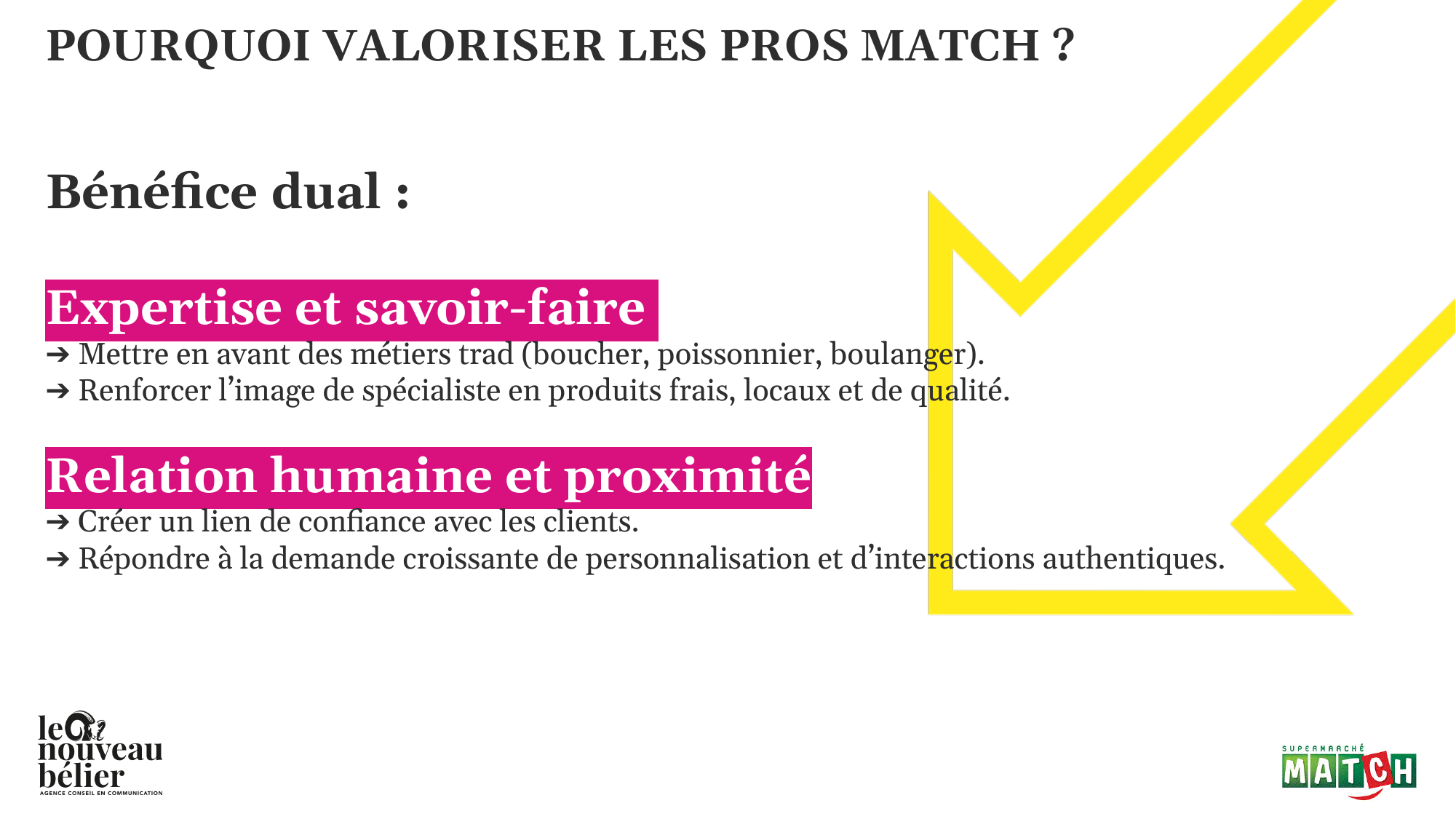

Pourquoi valoriser les Pros Match ?
Bénéfice dual :

Expertise et savoir-faire
➔ Mettre en avant des métiers trad (boucher, poissonnier, boulanger).
➔ Renforcer l’image de spécialiste en produits frais, locaux et de qualité.

Relation humaine et proximité
➔ Créer un lien de confiance avec les clients.
➔ Répondre à la demande croissante de personnalisation et d’interactions authentiques.